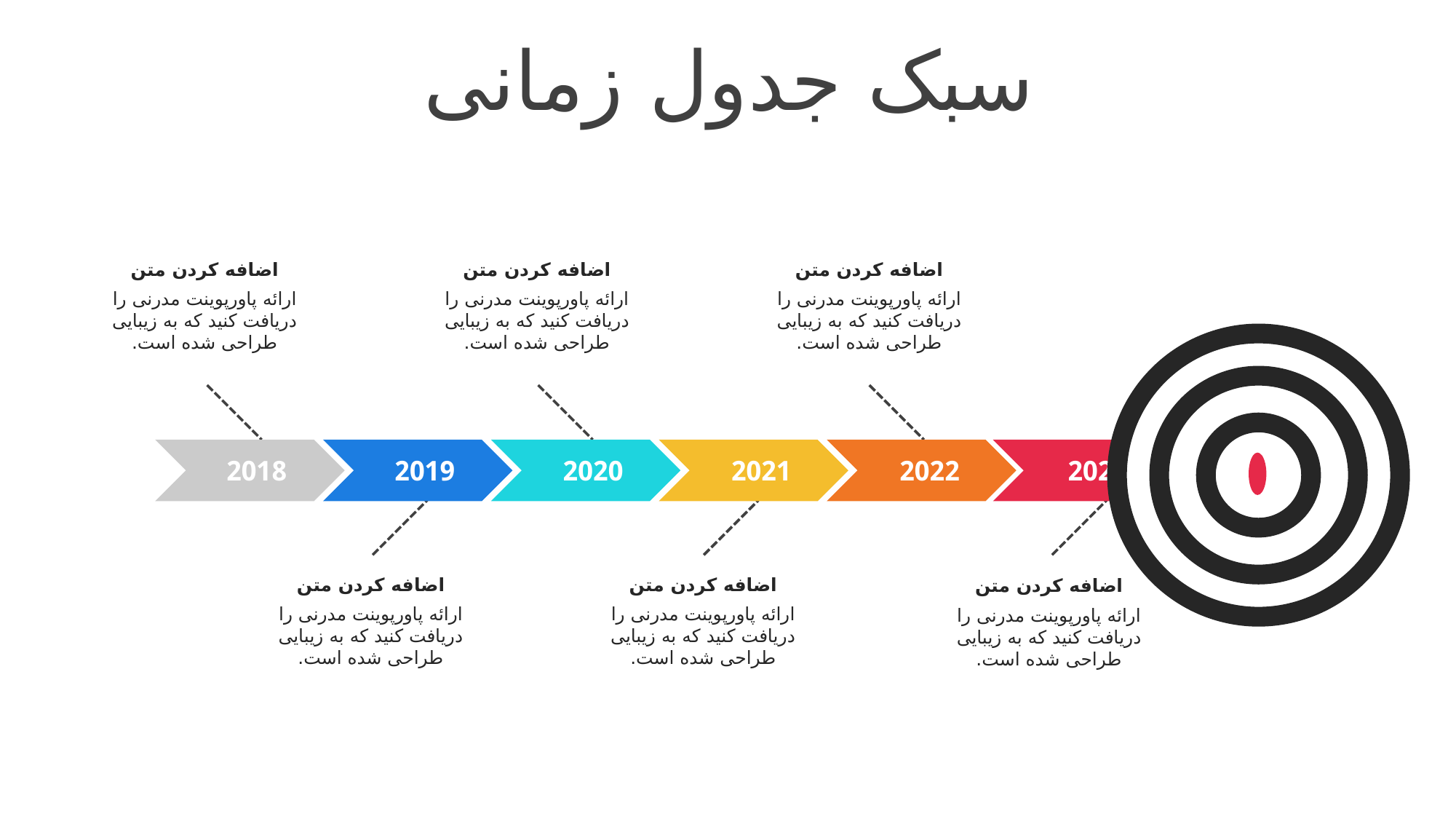

سبک جدول زمانی
اضافه کردن متن
ارائه پاورپوینت مدرنی را دریافت کنید که به زیبایی طراحی شده است.
اضافه کردن متن
ارائه پاورپوینت مدرنی را دریافت کنید که به زیبایی طراحی شده است.
اضافه کردن متن
ارائه پاورپوینت مدرنی را دریافت کنید که به زیبایی طراحی شده است.

2018
2019
2020
2021
2022
2023
اضافه کردن متن
ارائه پاورپوینت مدرنی را دریافت کنید که به زیبایی طراحی شده است.
اضافه کردن متن
ارائه پاورپوینت مدرنی را دریافت کنید که به زیبایی طراحی شده است.
اضافه کردن متن
ارائه پاورپوینت مدرنی را دریافت کنید که به زیبایی طراحی شده است.